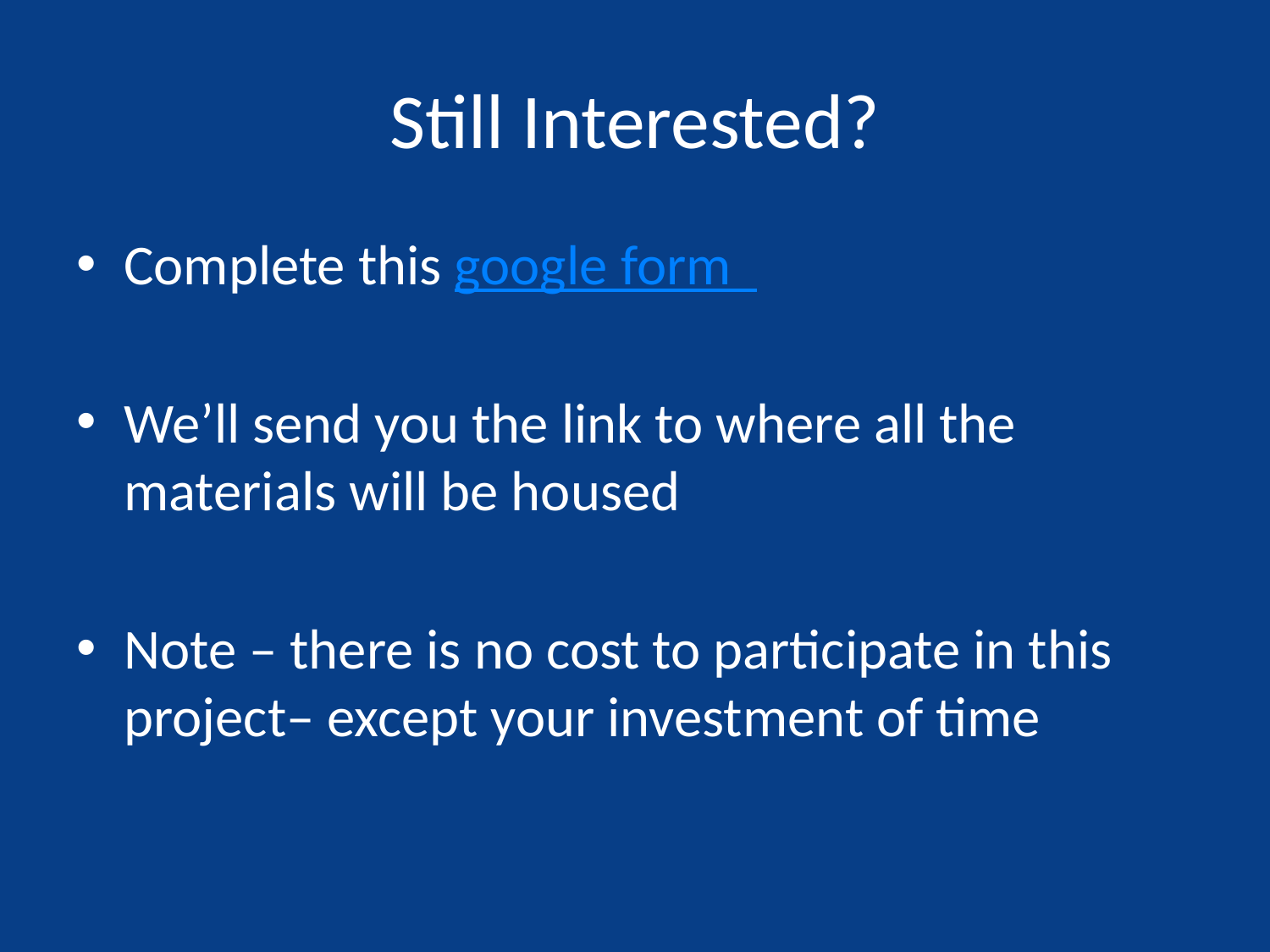

# Still Interested?
Complete this google form

We’ll send you the link to where all the materials will be housed

Note – there is no cost to participate in this project– except your investment of time